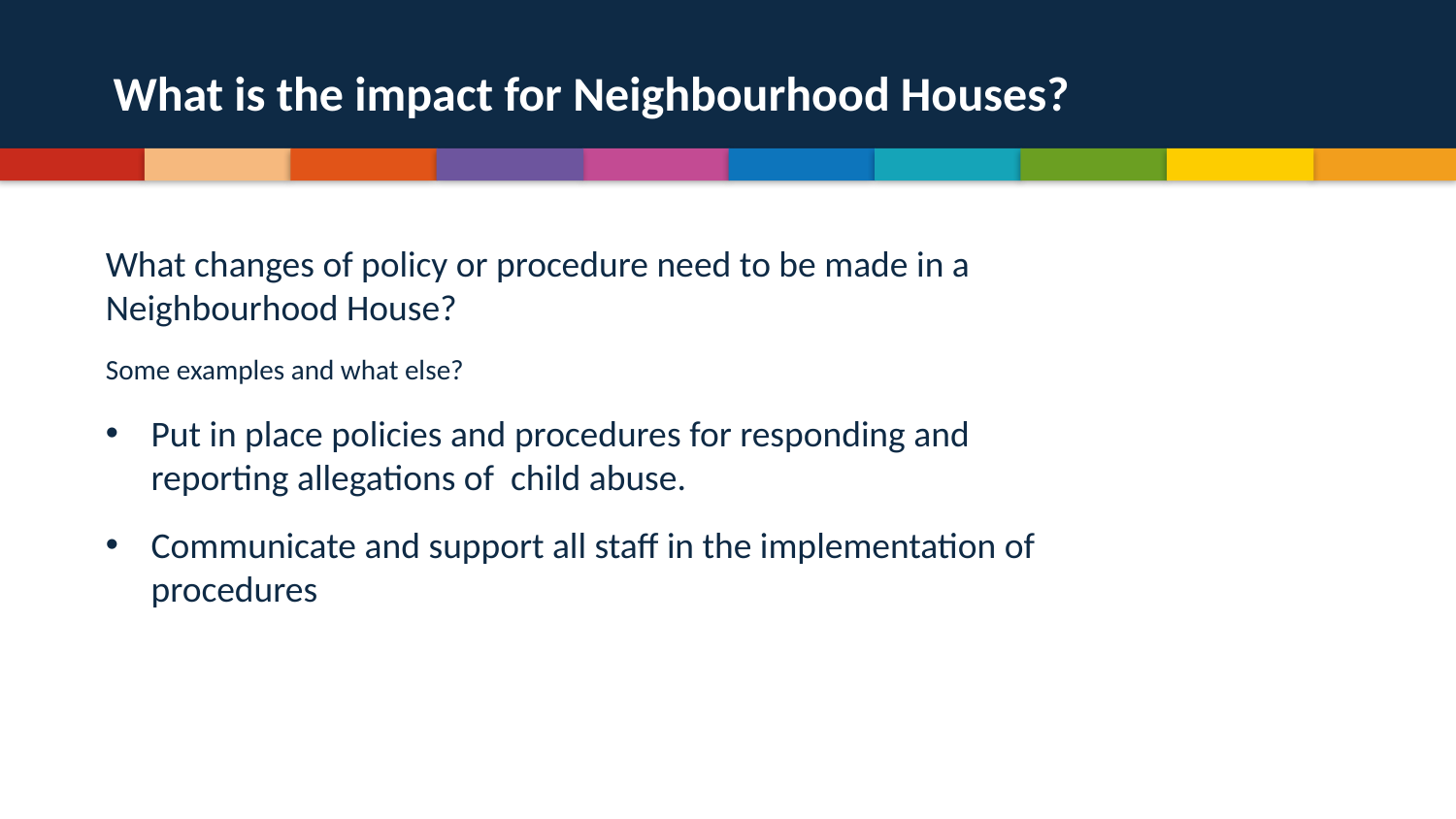

# What is the impact for Neighbourhood Houses?
What changes of policy or procedure need to be made in a Neighbourhood House?
Some examples and what else?
Put in place policies and procedures for responding and reporting allegations of  child abuse.
Communicate and support all staff in the implementation of procedures